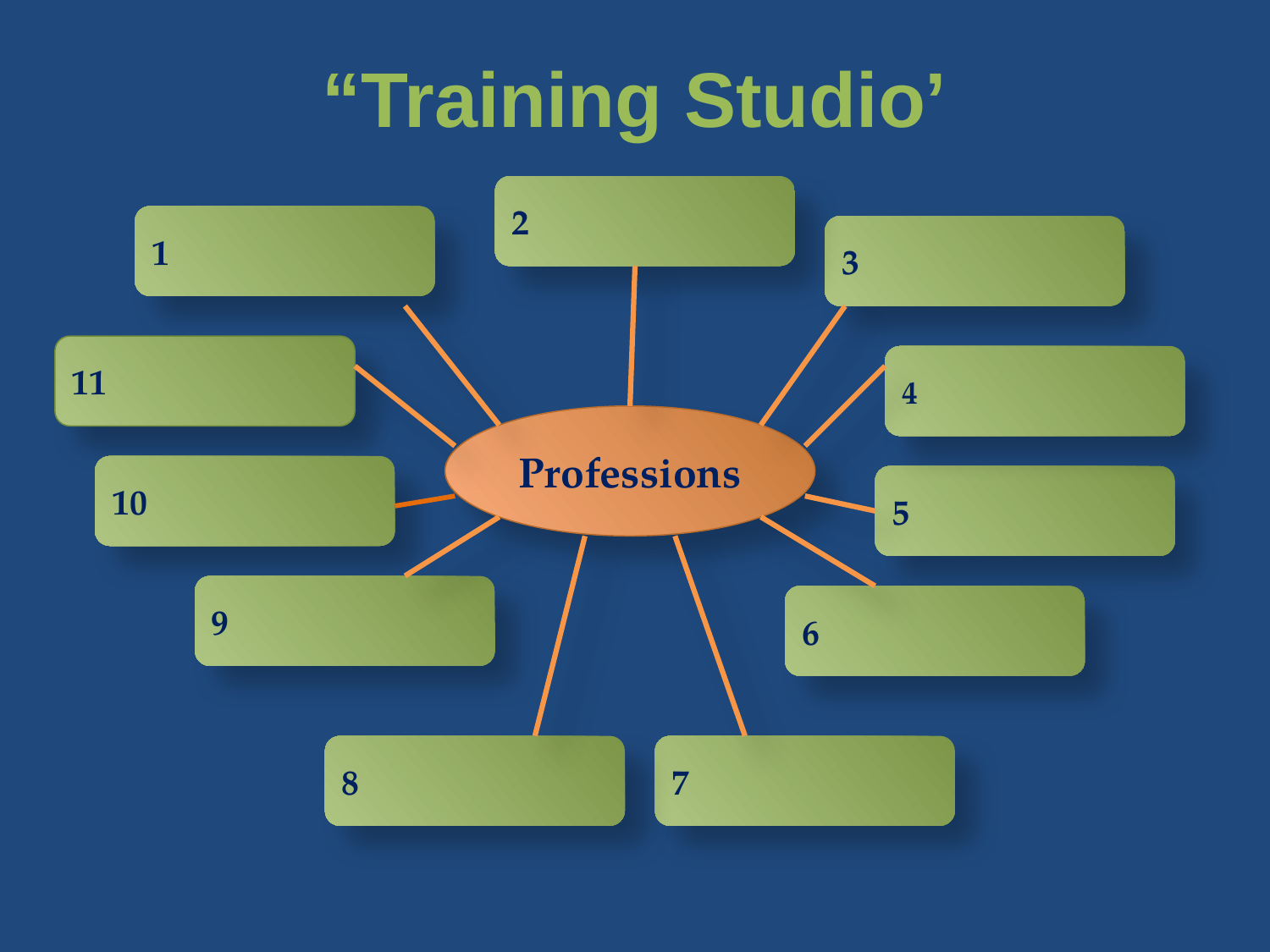

# “Training Studio’
2

1
3
11
4
Professions
10
5
9
6
8
7